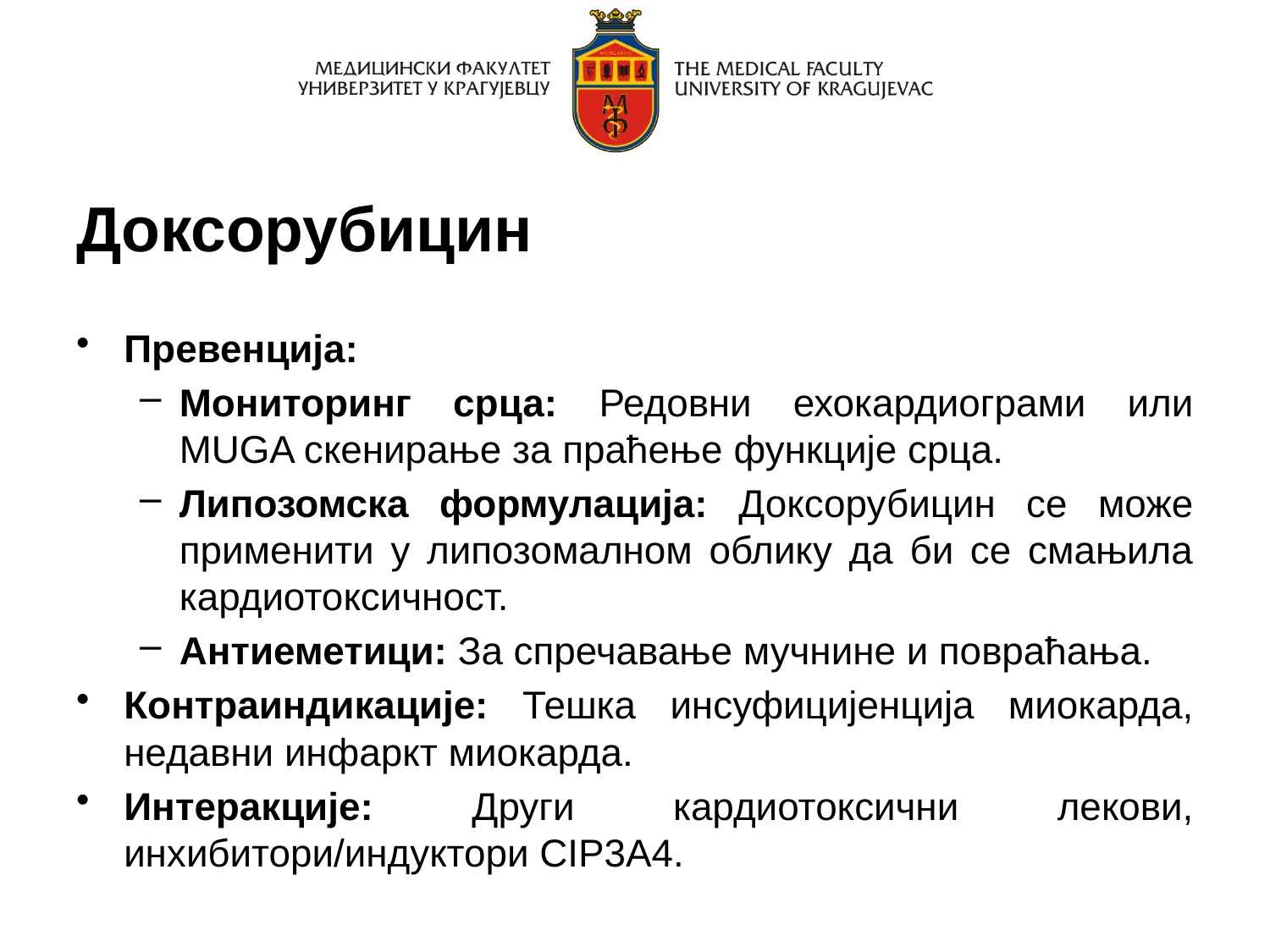

# Доксорубицин
Превенција:
Мониторинг срца: Редовни ехокардиограми или MUGA скенирање за праћење функције срца.
Липозомска формулација: Доксорубицин се може применити у липозомалном облику да би се смањила кардиотоксичност.
Антиеметици: За спречавање мучнине и повраћања.
Контраиндикације: Тешка инсуфицијенција миокарда, недавни инфаркт миокарда.
Интеракције: Други кардиотоксични лекови, инхибитори/индуктори CIP3А4.